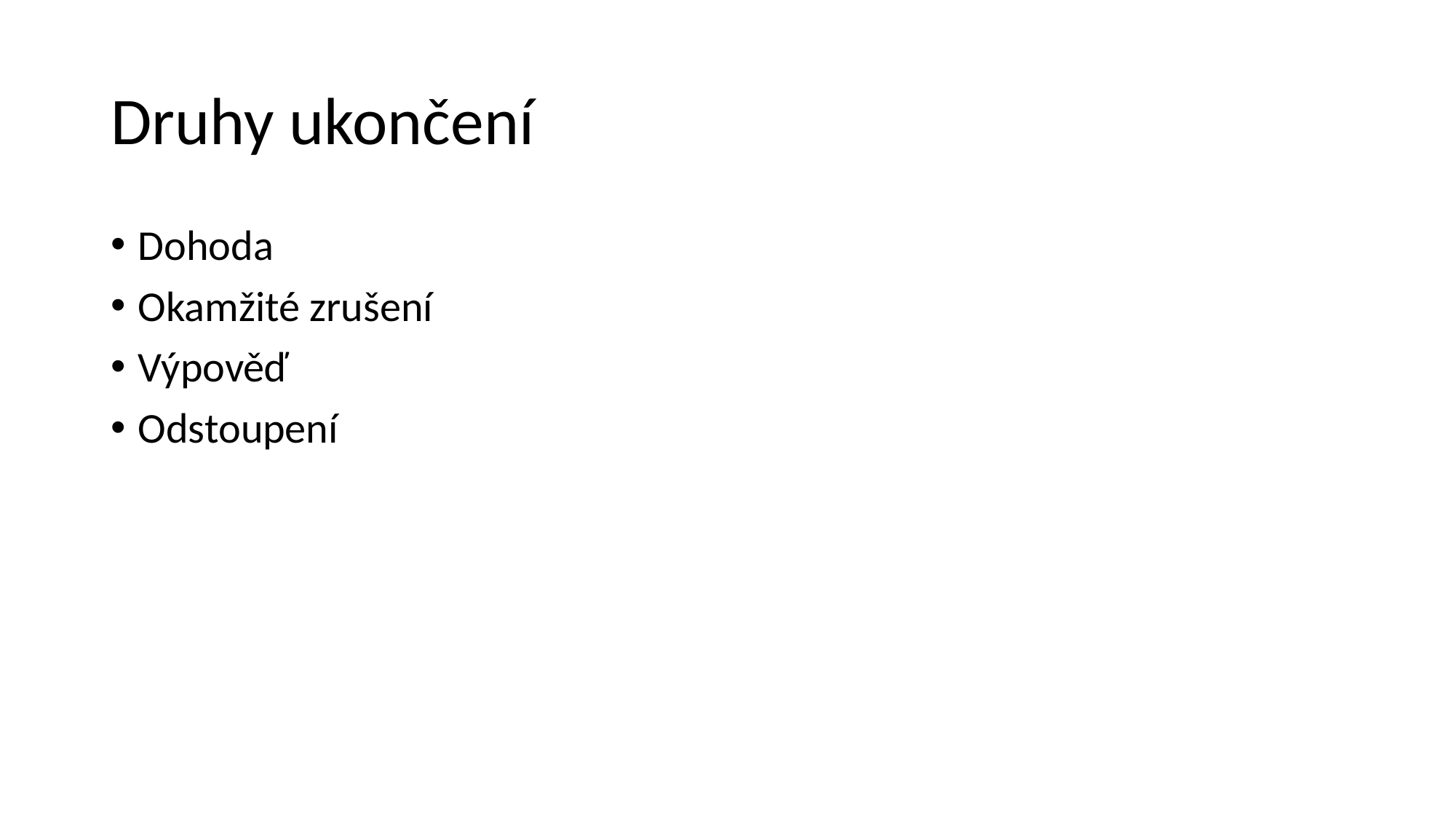

# Druhy ukončení
Dohoda
Okamžité zrušení
Výpověď
Odstoupení